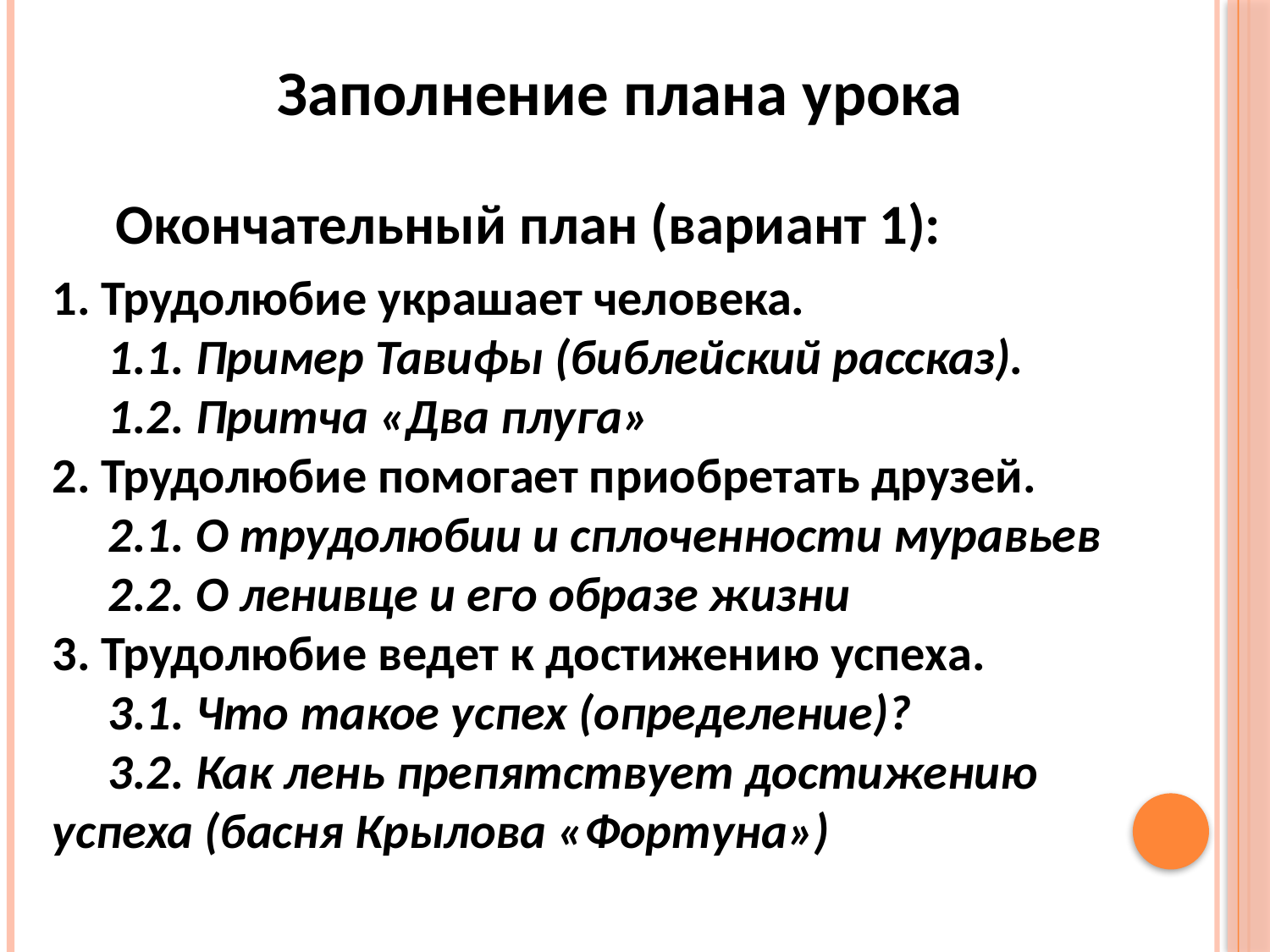

Заполнение плана урока

     Окончательный план (вариант 1):
1. Трудолюбие украшает человека.
     1.1. Пример Тавифы (библейский рассказ).
     1.2. Притча «Два плуга»
2. Трудолюбие помогает приобретать друзей.
     2.1. О трудолюбии и сплоченности муравьев
     2.2. О ленивце и его образе жизни
3. Трудолюбие ведет к достижению успеха.
     3.1. Что такое успех (определение)?
     3.2. Как лень препятствует достижению успеха (басня Крылова «Фортуна»)